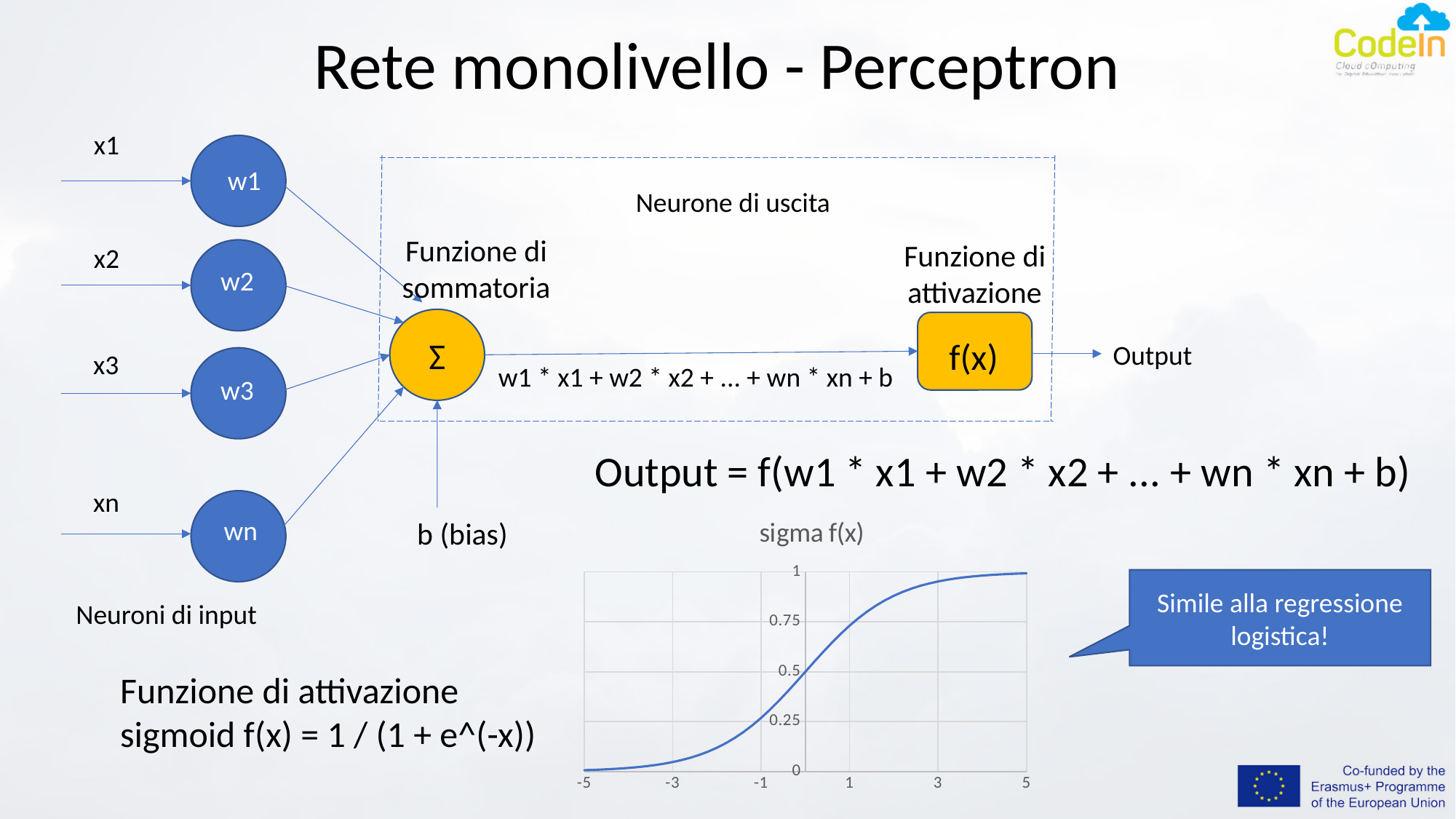

# Rete monolivello - Perceptron
x1

w1
Neurone di uscita
Funzione di sommatoria
Funzione di attivazione
x2

w2
Σ

f(x)
Output
x3

w1 * x1 + w2 * x2 + ... + wn * xn + b
w3
Output = f(w1 * x1 + w2 * x2 + ... + wn * xn + b)
xn

### Chart: sigma f(x)

| Category | f |
|---|---|
wn
b (bias)
Simile alla regressione logistica!
Neuroni di input
Funzione di attivazione
sigmoid f(x) = 1 / (1 + e^(-x))